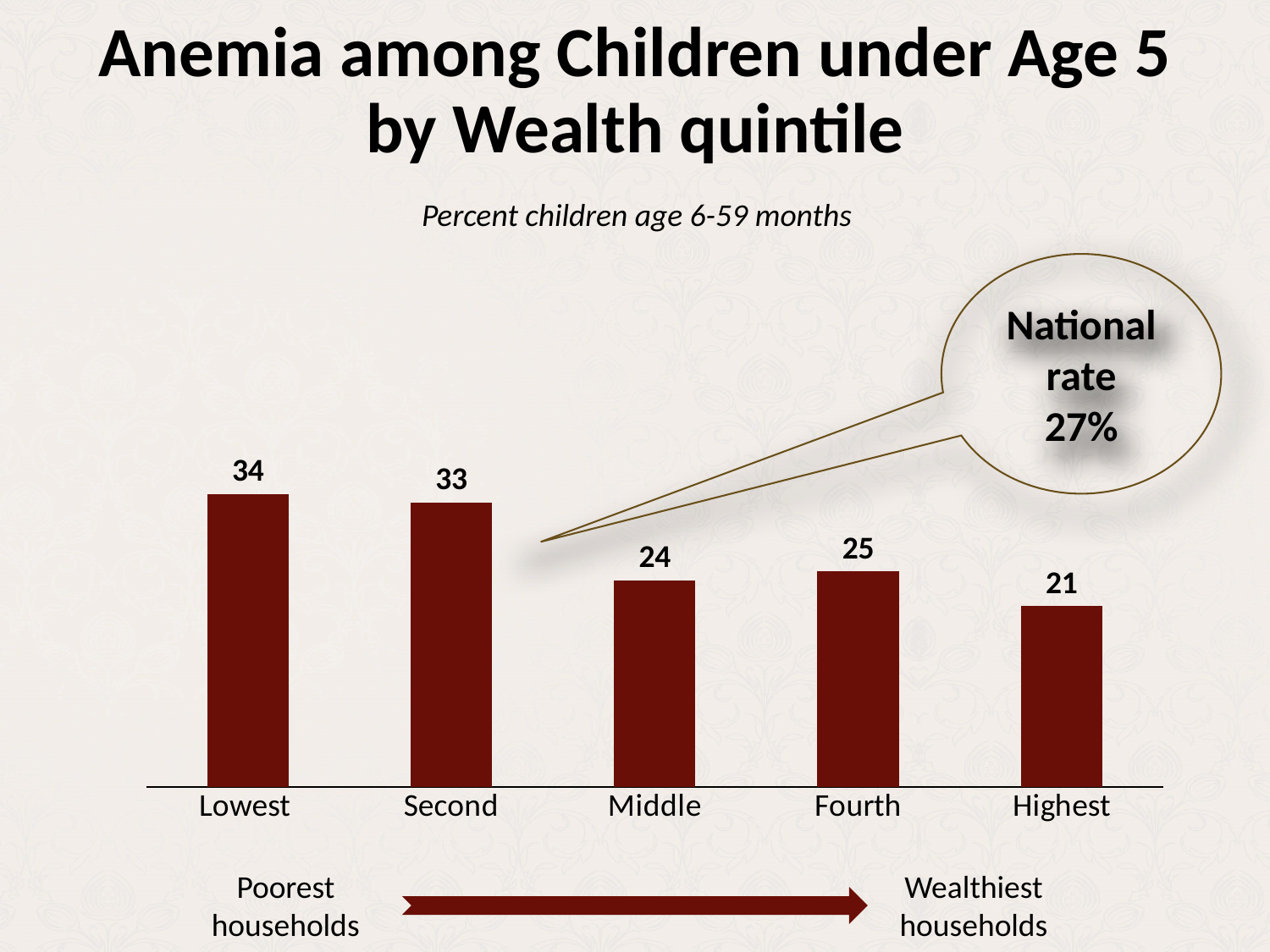

# Anemia among Children under Age 5 by Wealth quintile
Percent children age 6-59 months

### Chart

| Category | Column1 |
|---|---|
| Lowest  | 34.0 |
| Second | 33.0 |
| Middle | 24.0 |
| Fourth | 25.0 |
| Highest | 21.0 |
National rate
27%
Poorest households
Wealthiest households